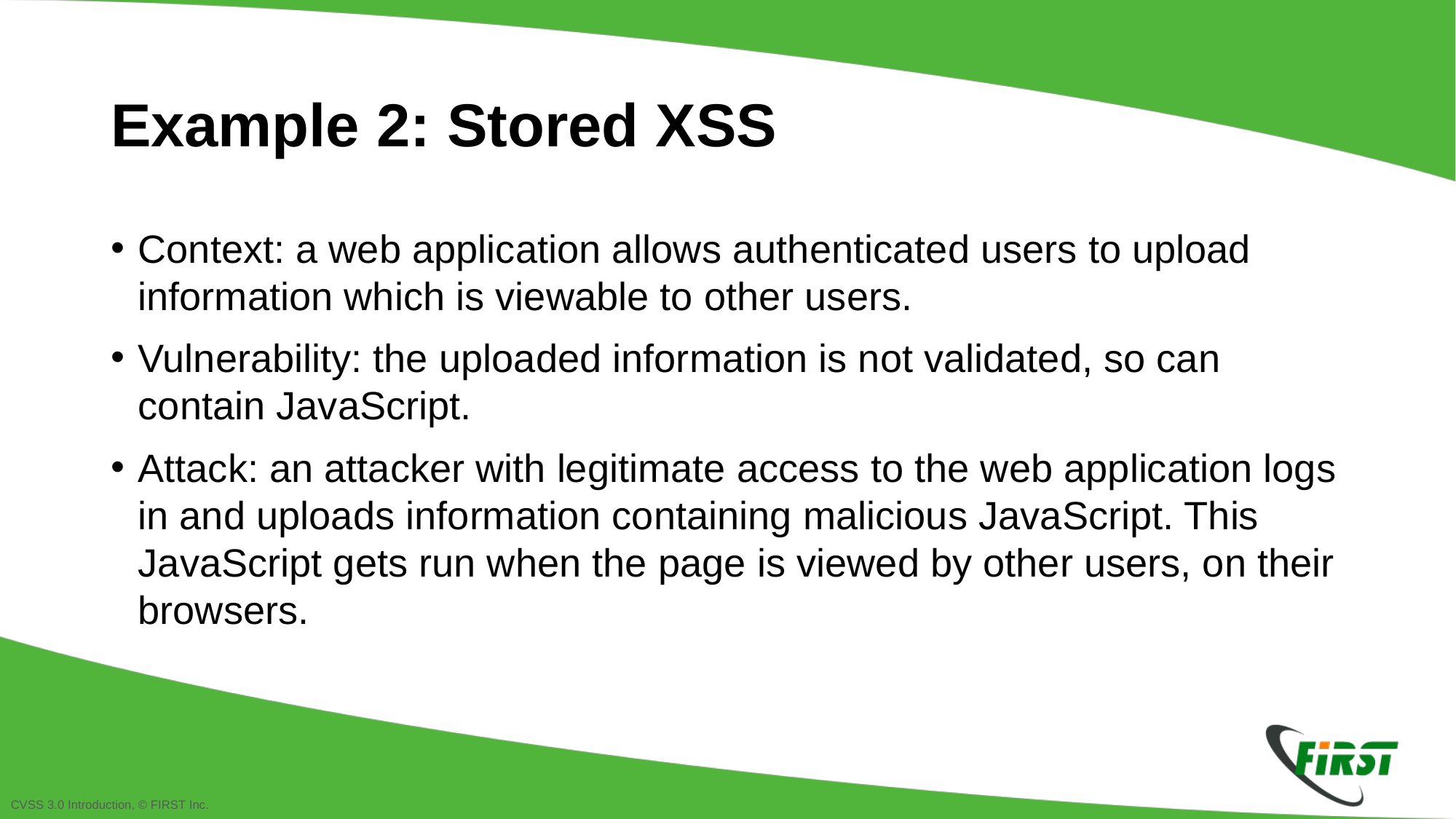

Example 2: Stored XSS
Context: a web application allows authenticated users to upload information which is viewable to other users.
Vulnerability: the uploaded information is not validated, so can contain JavaScript.
Attack: an attacker with legitimate access to the web application logs in and uploads information containing malicious JavaScript. This JavaScript gets run when the page is viewed by other users, on their browsers.